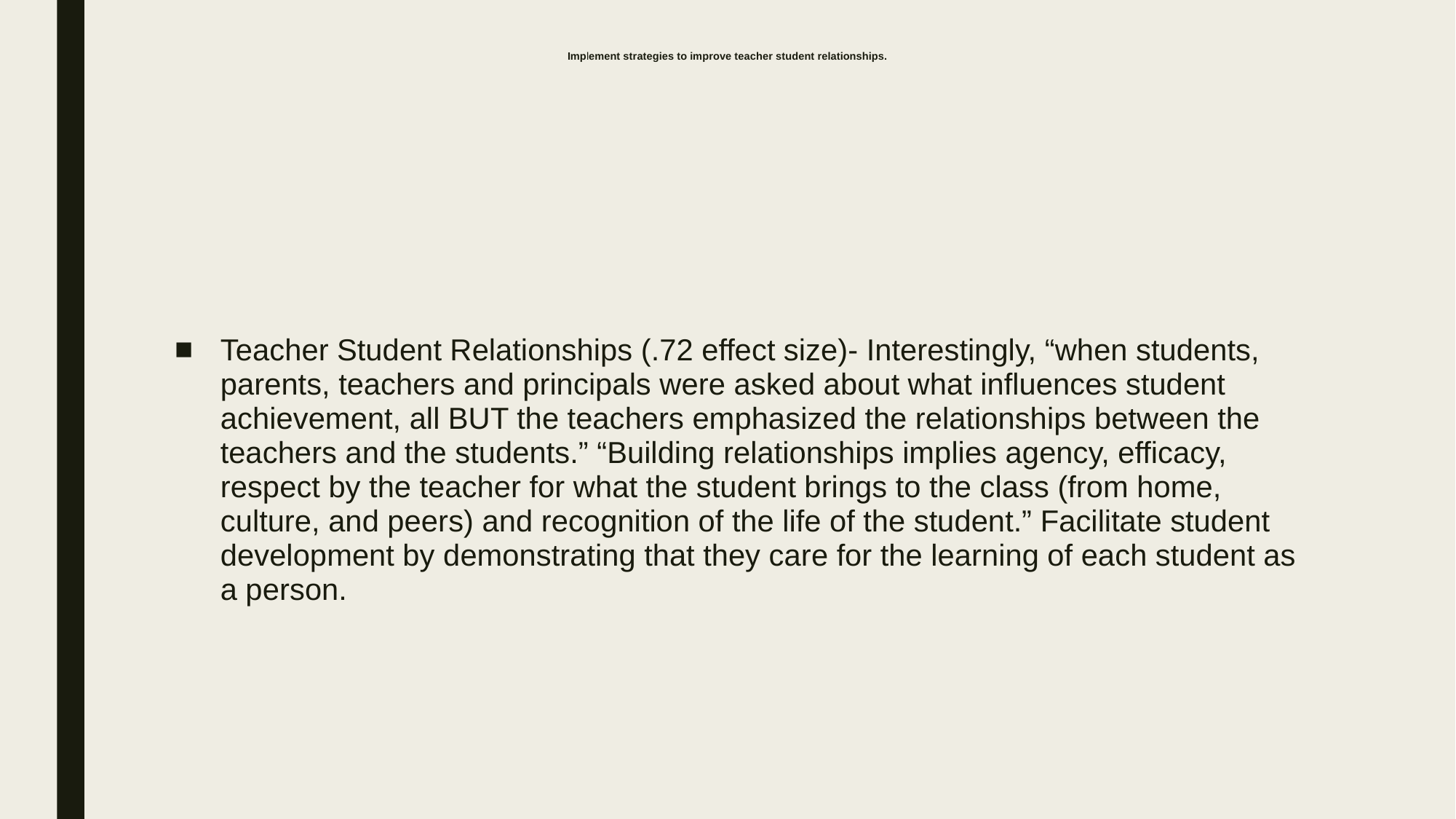

# Implement strategies to improve teacher student relationships.

Teacher Student Relationships (.72 effect size)- Interestingly, “when students, parents, teachers and principals were asked about what influences student achievement, all BUT the teachers emphasized the relationships between the teachers and the students.” “Building relationships implies agency, efficacy, respect by the teacher for what the student brings to the class (from home, culture, and peers) and recognition of the life of the student.” Facilitate student development by demonstrating that they care for the learning of each student as a person.